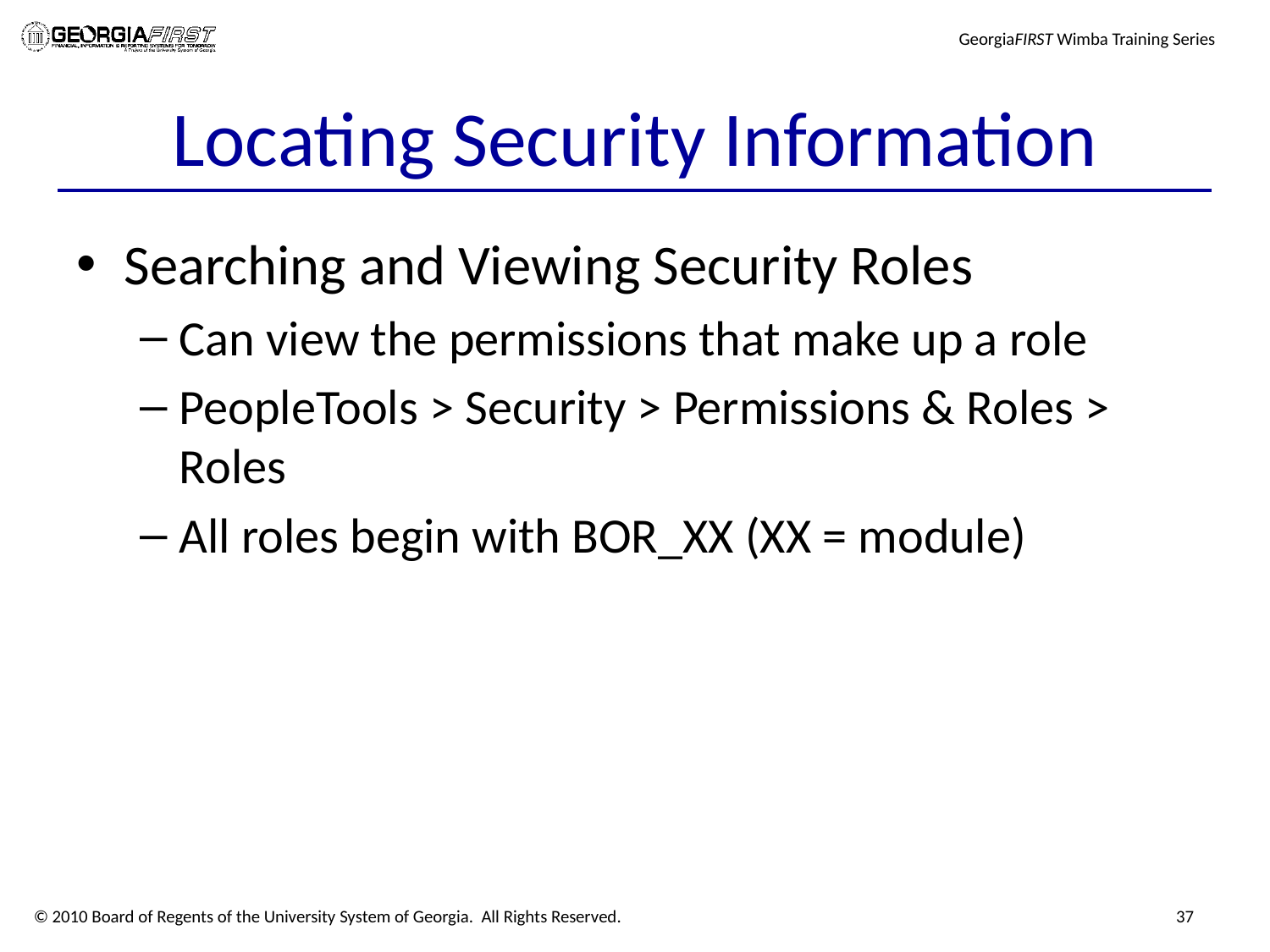

# Locating Security Information
Searching and Viewing Security Roles
Can view the permissions that make up a role
PeopleTools > Security > Permissions & Roles > Roles
All roles begin with BOR_XX (XX = module)